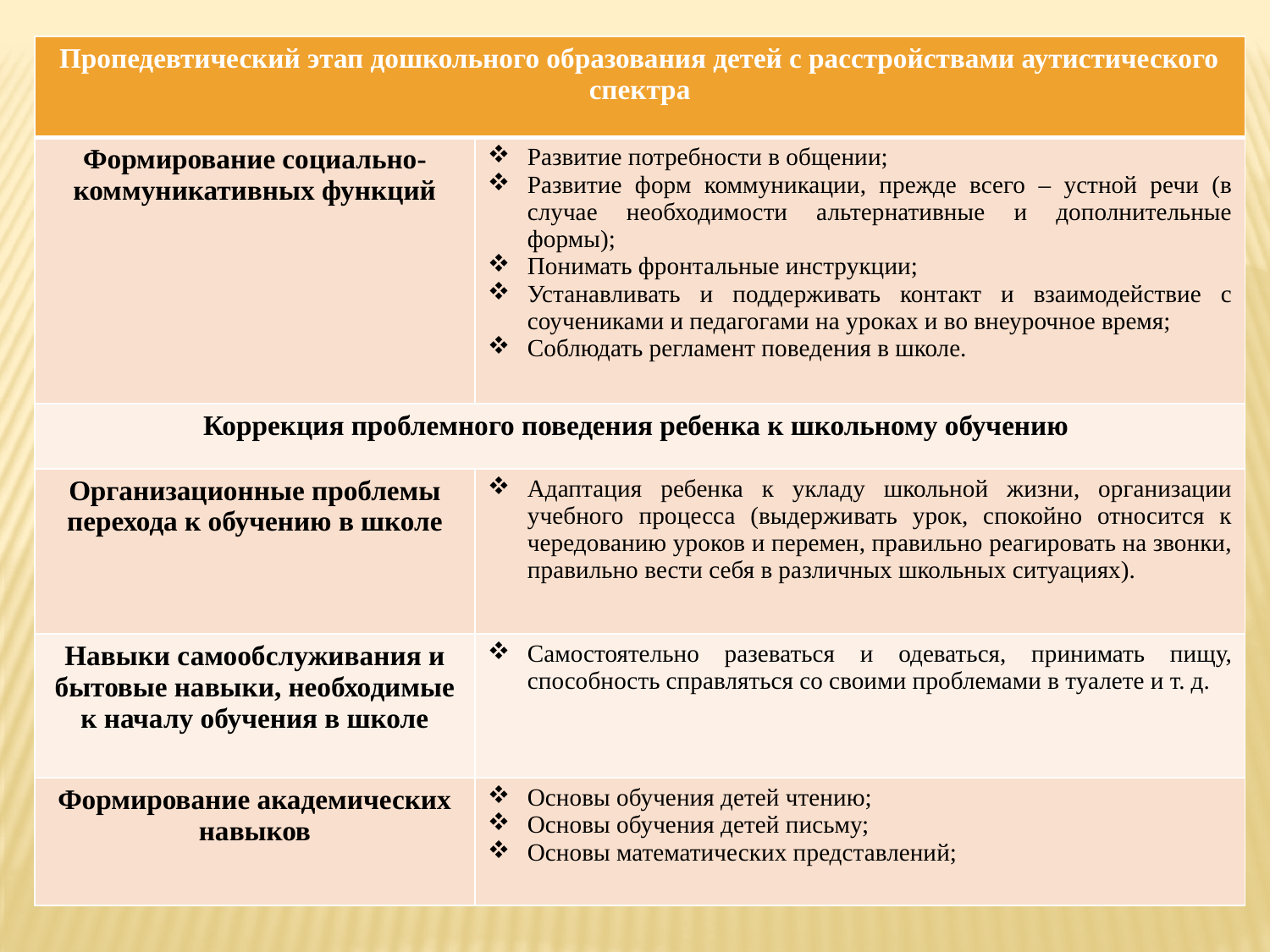

| Пропедевтический этап дошкольного образования детей с расстройствами аутистического спектра |  |
| --- | --- |
| Формирование социально-коммуникативных функций | Развитие потребности в общении; Развитие форм коммуникации, прежде всего – устной речи (в случае необходимости альтернативные и дополнительные формы); Понимать фронтальные инструкции; Устанавливать и поддерживать контакт и взаимодействие с соучениками и педагогами на уроках и во внеурочное время; Соблюдать регламент поведения в школе. |
| Коррекция проблемного поведения ребенка к школьному обучению |  |
| Организационные проблемы перехода к обучению в школе | Адаптация ребенка к укладу школьной жизни, организации учебного процесса (выдерживать урок, спокойно относится к чередованию уроков и перемен, правильно реагировать на звонки, правильно вести себя в различных школьных ситуациях). |
| Навыки самообслуживания и бытовые навыки, необходимые к началу обучения в школе | Самостоятельно разеваться и одеваться, принимать пищу, способность справляться со своими проблемами в туалете и т. д. |
| Формирование академических навыков | Основы обучения детей чтению; Основы обучения детей письму; Основы математических представлений; |